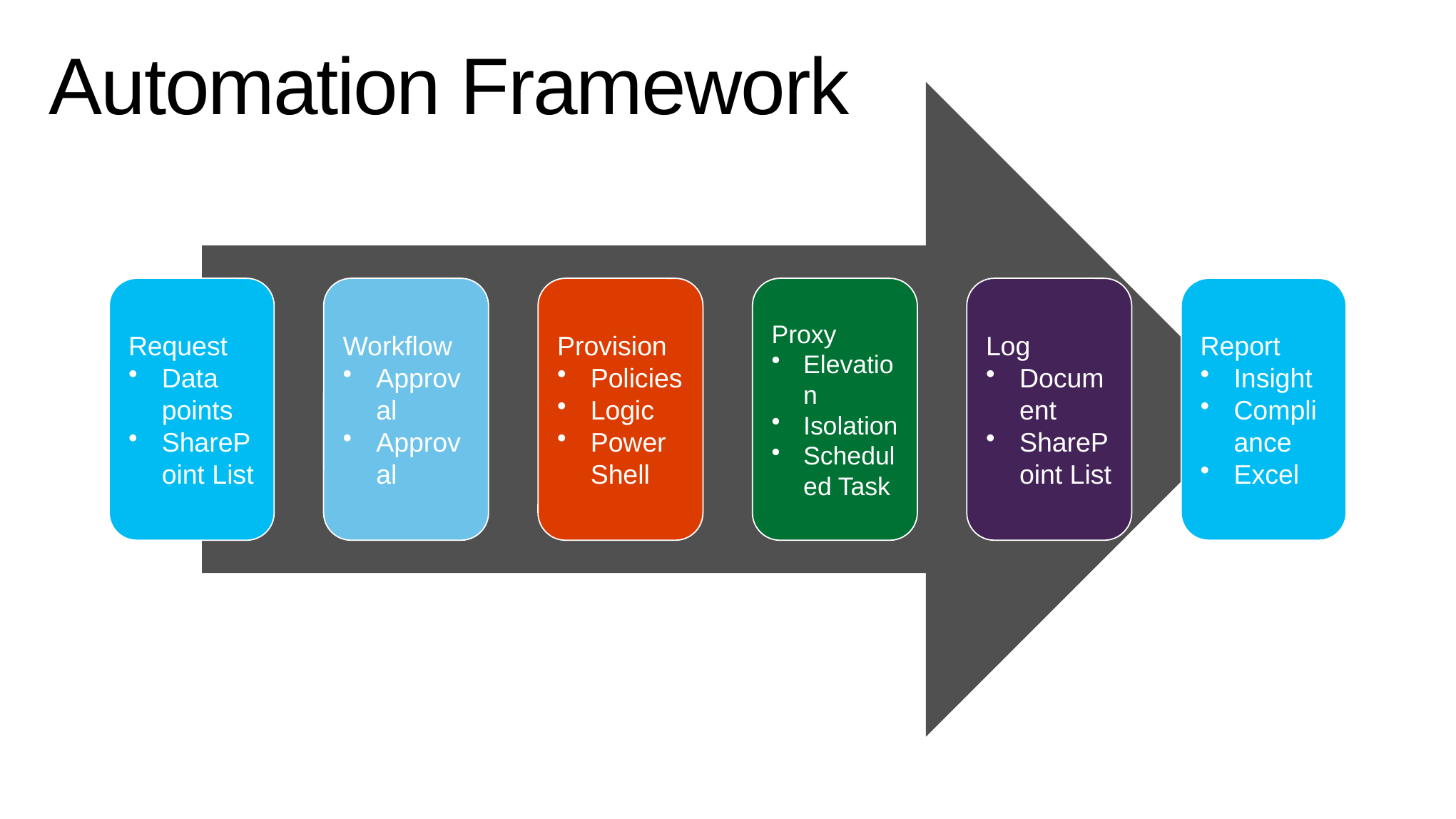

# Automation Framework
Request
Log
Data points
Policies
Report
Proxy
Workflow
Approval
Provision
Logic
Elevation
Isolation
Insight
Document
Compliance
SharePoint List
Approval
PowerShell
Scheduled Task
SharePoint List
Excel